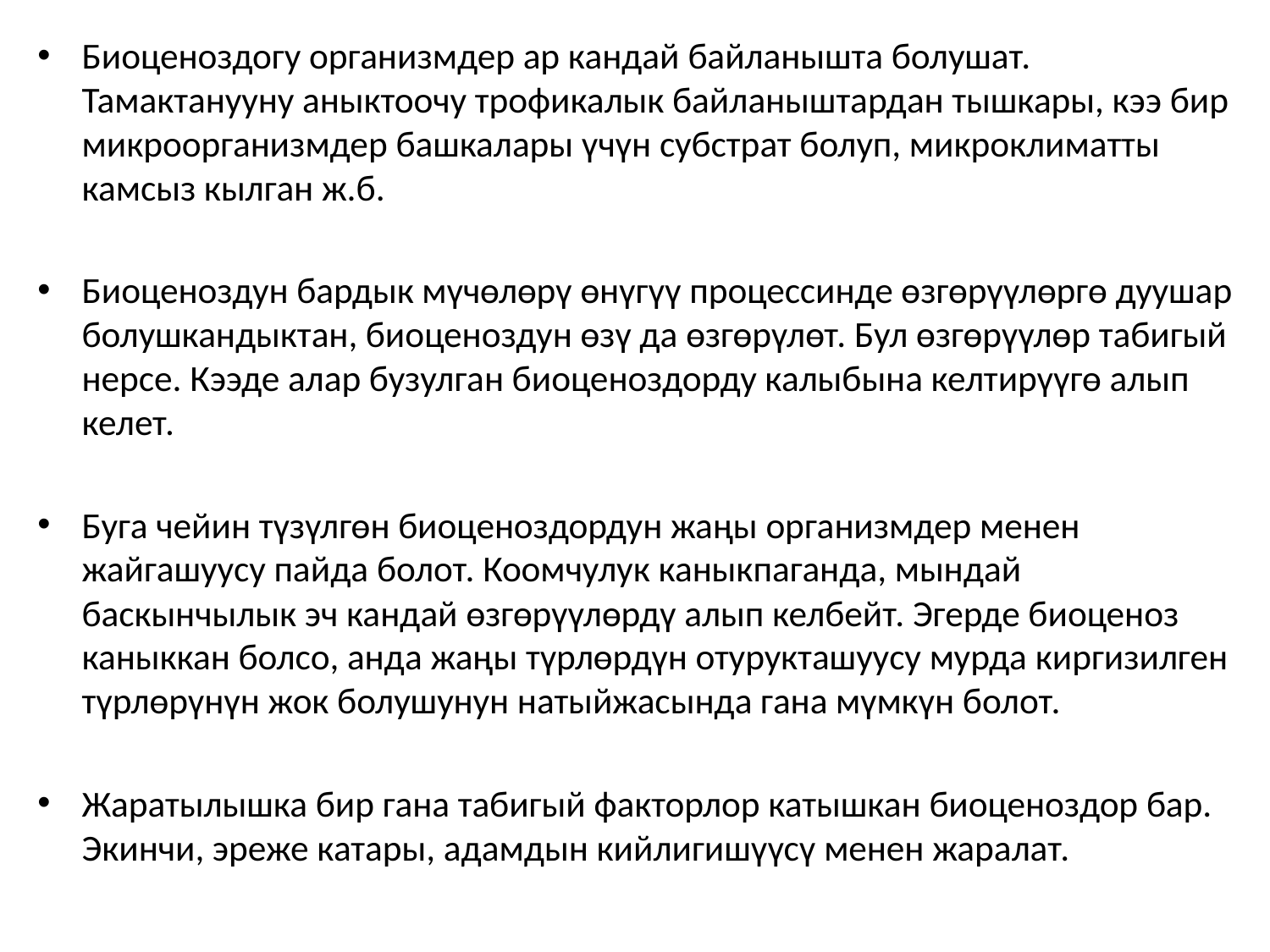

Биоценоздогу организмдер ар кандай байланышта болушат. Тамактанууну аныктоочу трофикалык байланыштардан тышкары, кээ бир микроорганизмдер башкалары үчүн субстрат болуп, микроклиматты камсыз кылган ж.б.

Биоценоздун бардык мүчөлөрү өнүгүү процессинде өзгөрүүлөргө дуушар болушкандыктан, биоценоздун өзү да өзгөрүлөт. Бул өзгөрүүлөр табигый нерсе. Кээде алар бузулган биоценоздорду калыбына келтирүүгө алып келет.

Буга чейин түзүлгөн биоценоздордун жаңы организмдер менен жайгашуусу пайда болот. Коомчулук каныкпаганда, мындай баскынчылык эч кандай өзгөрүүлөрдү алып келбейт. Эгерде биоценоз каныккан болсо, анда жаңы түрлөрдүн отурукташуусу мурда киргизилген түрлөрүнүн жок болушунун натыйжасында гана мүмкүн болот.

Жаратылышка бир гана табигый факторлор катышкан биоценоздор бар. Экинчи, эреже катары, адамдын кийлигишүүсү менен жаралат.